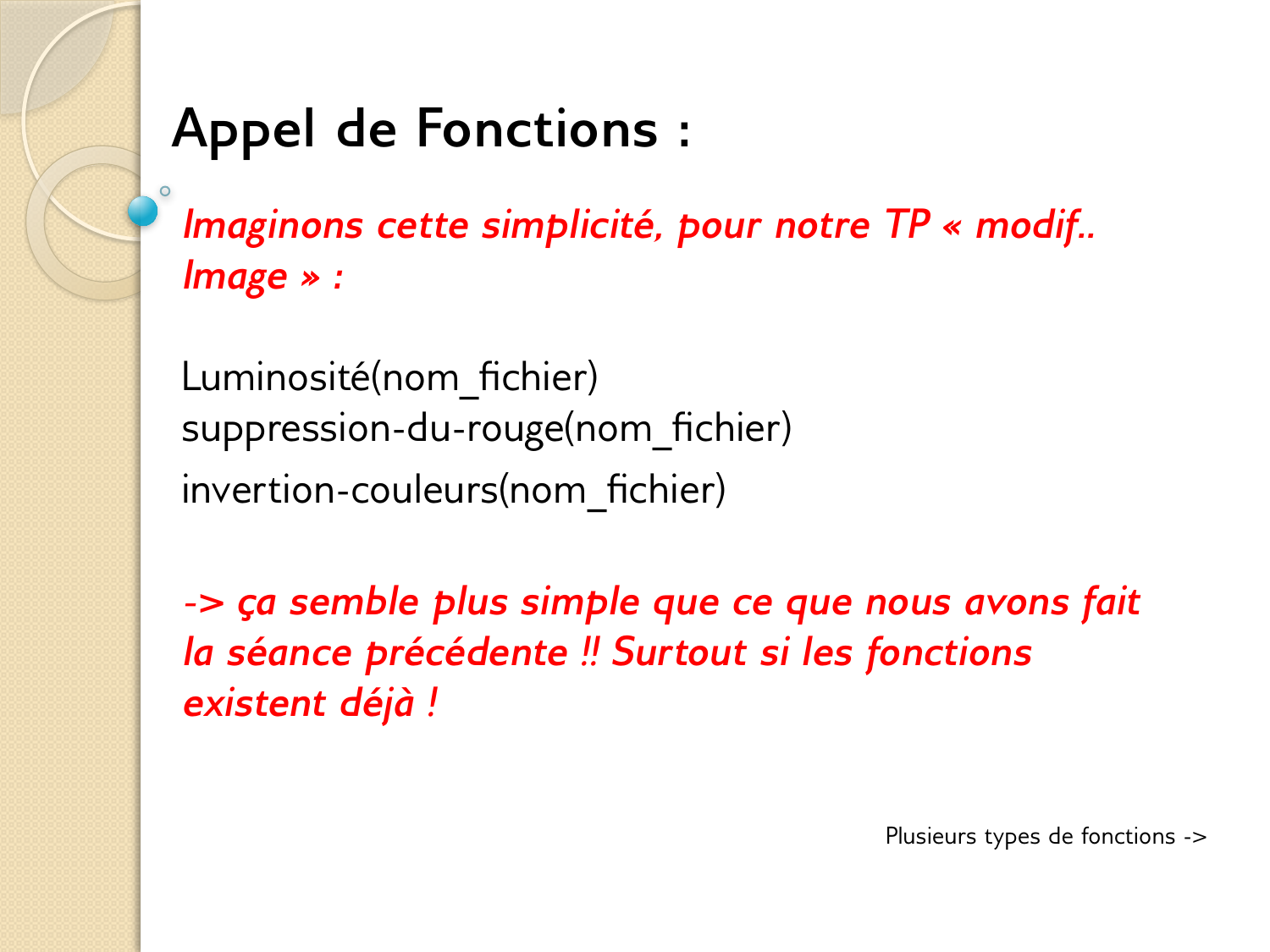

Appel de Fonctions :
Imaginons cette simplicité, pour notre TP « modif.. Image » :
Luminosité(nom_fichier)
suppression-du-rouge(nom_fichier)
invertion-couleurs(nom_fichier)
-> ça semble plus simple que ce que nous avons fait la séance précédente !! Surtout si les fonctions existent déjà !
Plusieurs types de fonctions ->